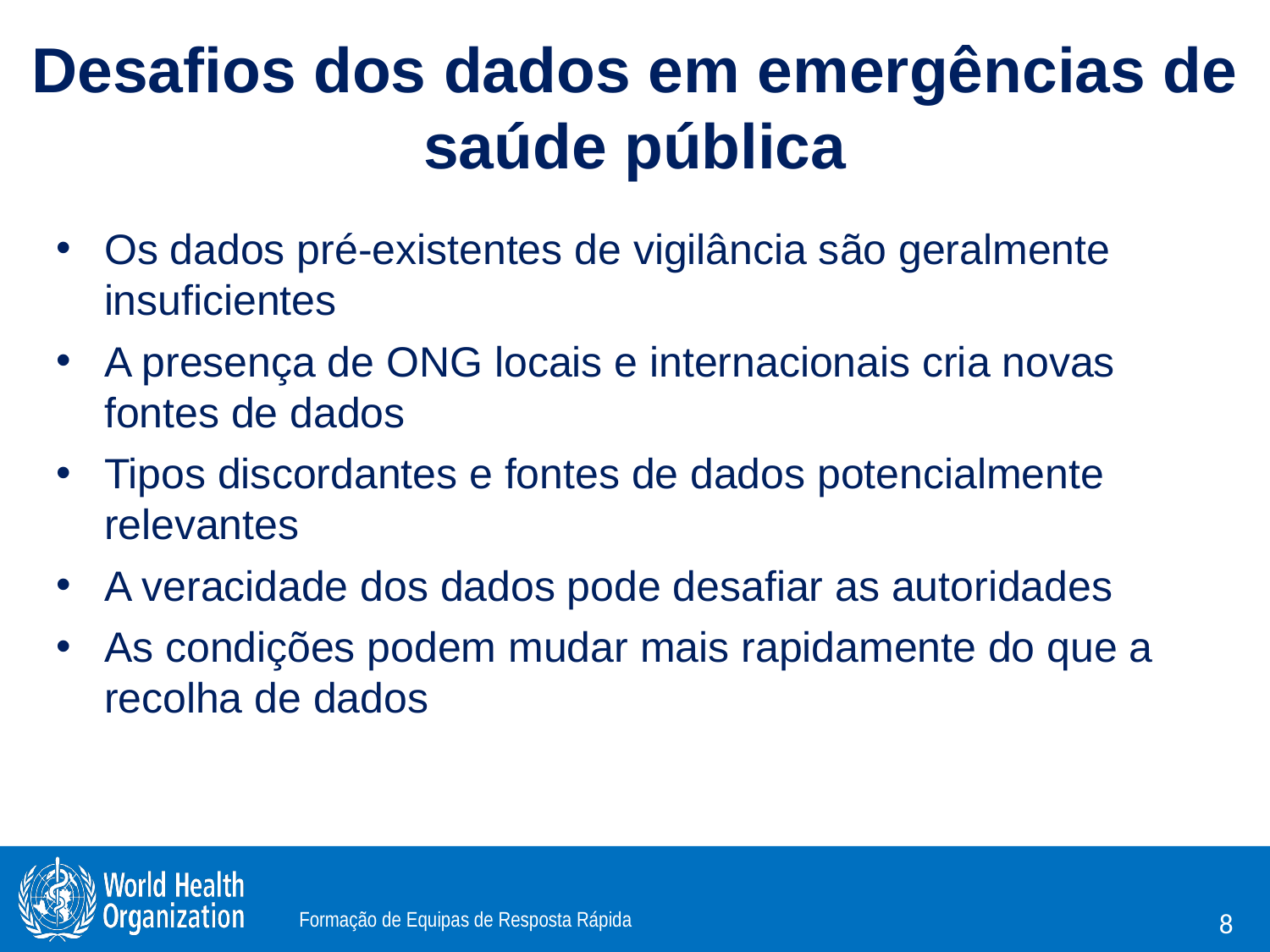

# Desafios dos dados em emergências de saúde pública
Os dados pré-existentes de vigilância são geralmente insuficientes
A presença de ONG locais e internacionais cria novas fontes de dados
Tipos discordantes e fontes de dados potencialmente relevantes
A veracidade dos dados pode desafiar as autoridades
As condições podem mudar mais rapidamente do que a recolha de dados